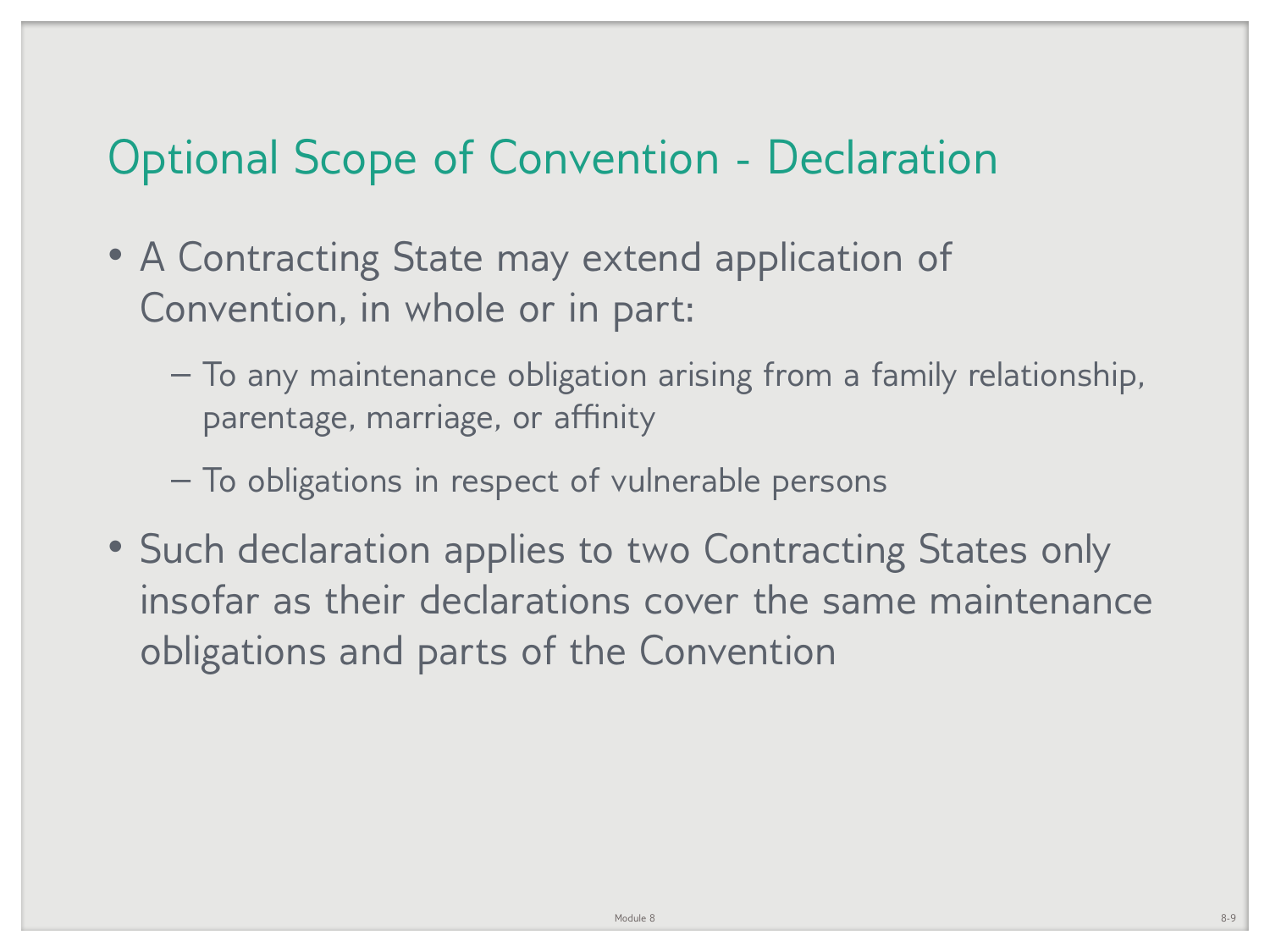

# Optional Scope of Convention - Declaration
A Contracting State may extend application of Convention, in whole or in part:
To any maintenance obligation arising from a family relationship, parentage, marriage, or affinity
To obligations in respect of vulnerable persons
Such declaration applies to two Contracting States only insofar as their declarations cover the same maintenance obligations and parts of the Convention
Module 8
8-9